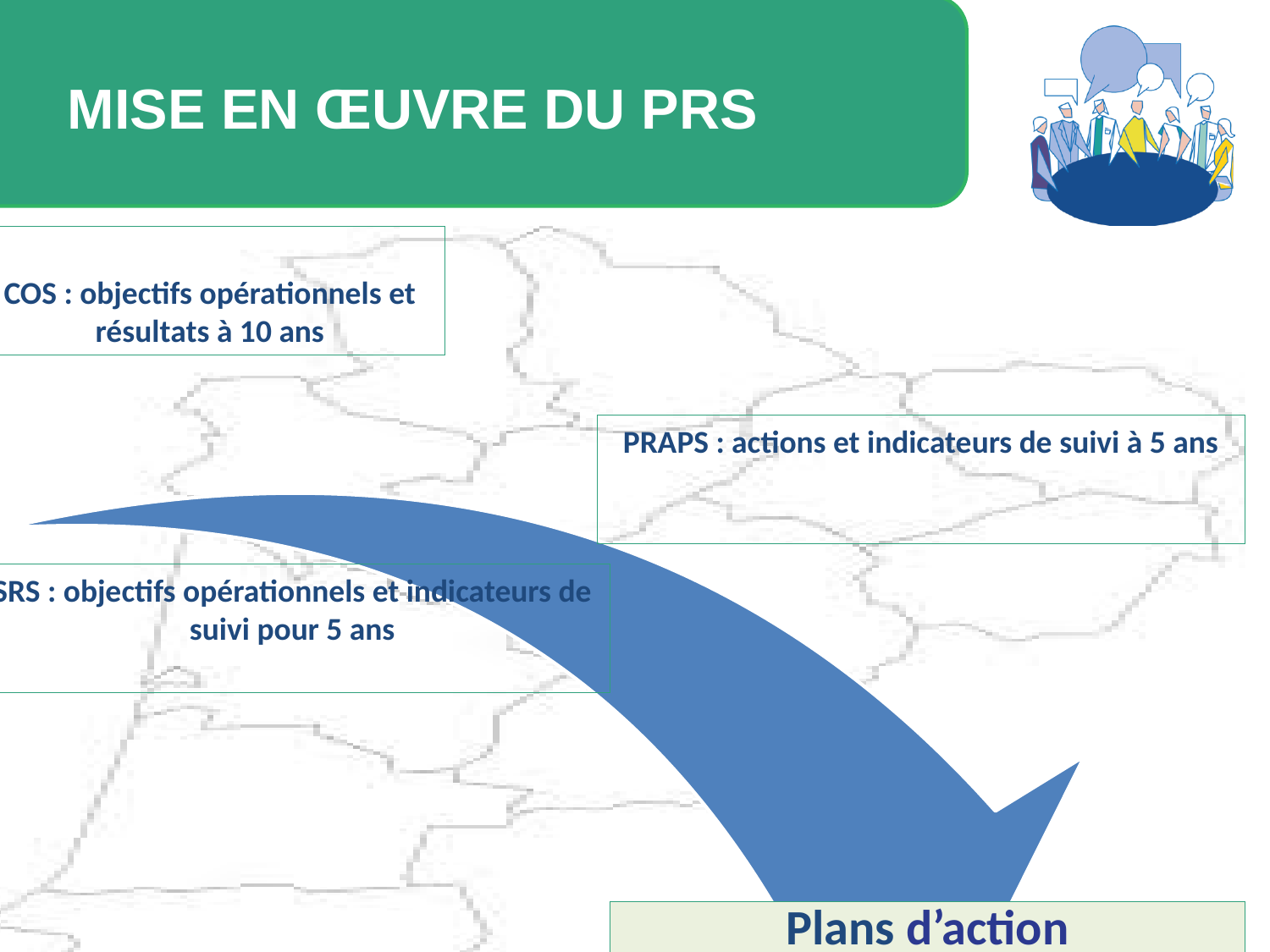

mise en œuvre du PRS
SRS : objectifs opérationnels et indicateurs de suivi pour 5 ans
Plans d’action
PRAPS : actions et indicateurs de suivi à 5 ans
COS : objectifs opérationnels et résultats à 10 ans